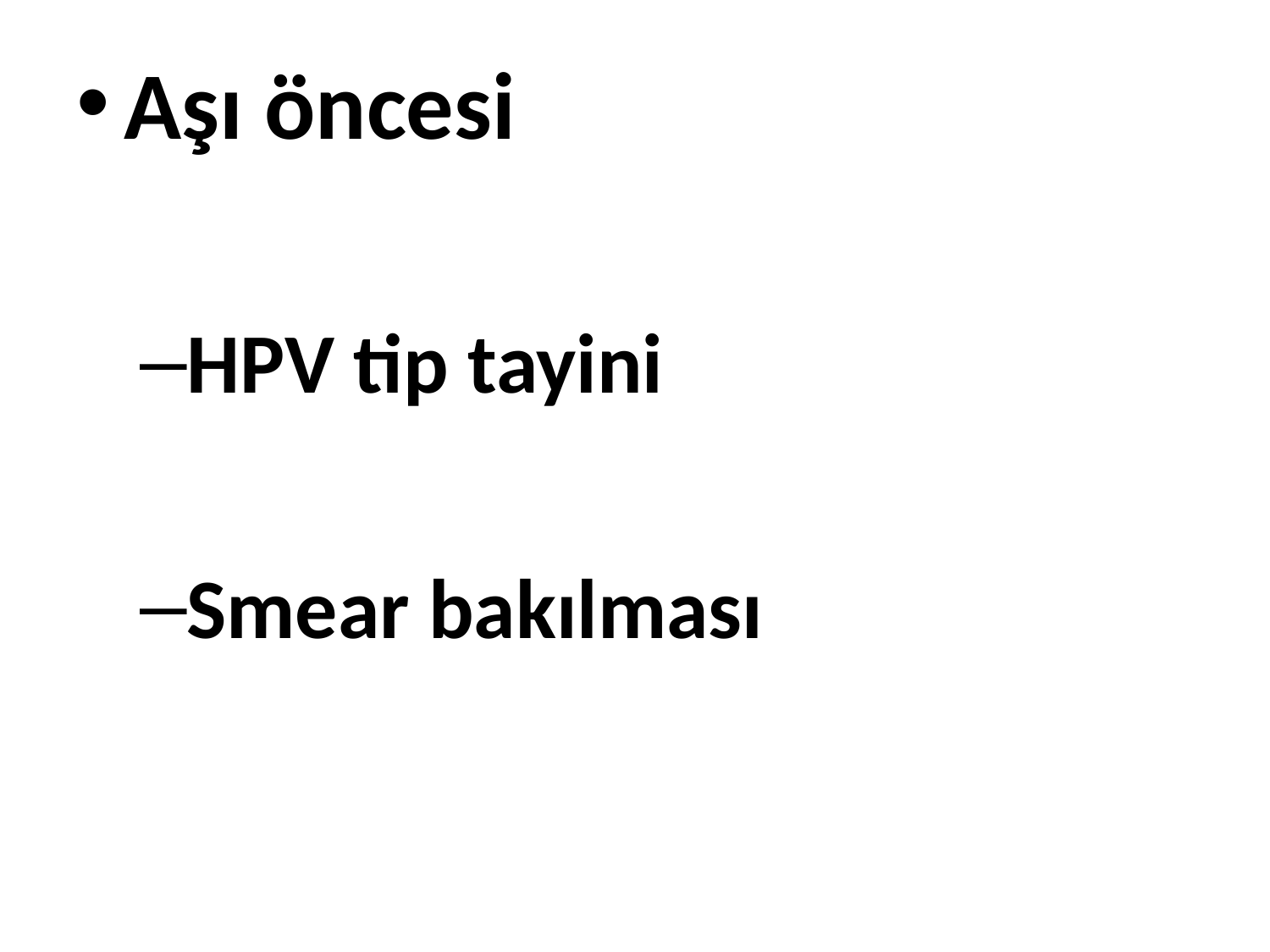

Aşı öncesi

HPV tip tayini

Smear bakılması 																													… gerekli değildir